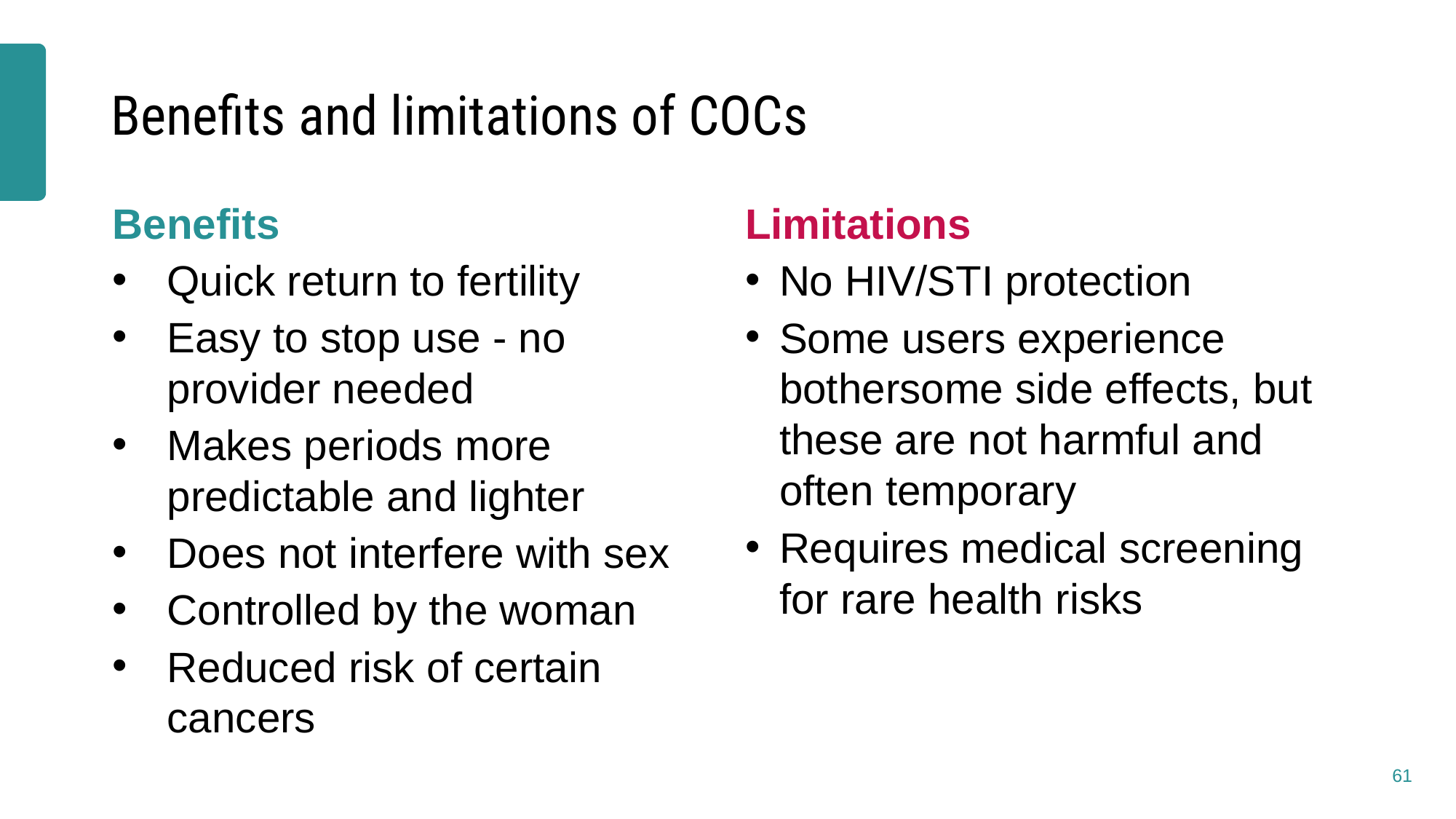

# Benefits and limitations of COCs
Benefits
Quick return to fertility
Easy to stop use - no provider needed
Makes periods more predictable and lighter
Does not interfere with sex
Controlled by the woman
Reduced risk of certain cancers

Limitations
No HIV/STI protection
Some users experience bothersome side effects, but these are not harmful and often temporary
Requires medical screening for rare health risks
61